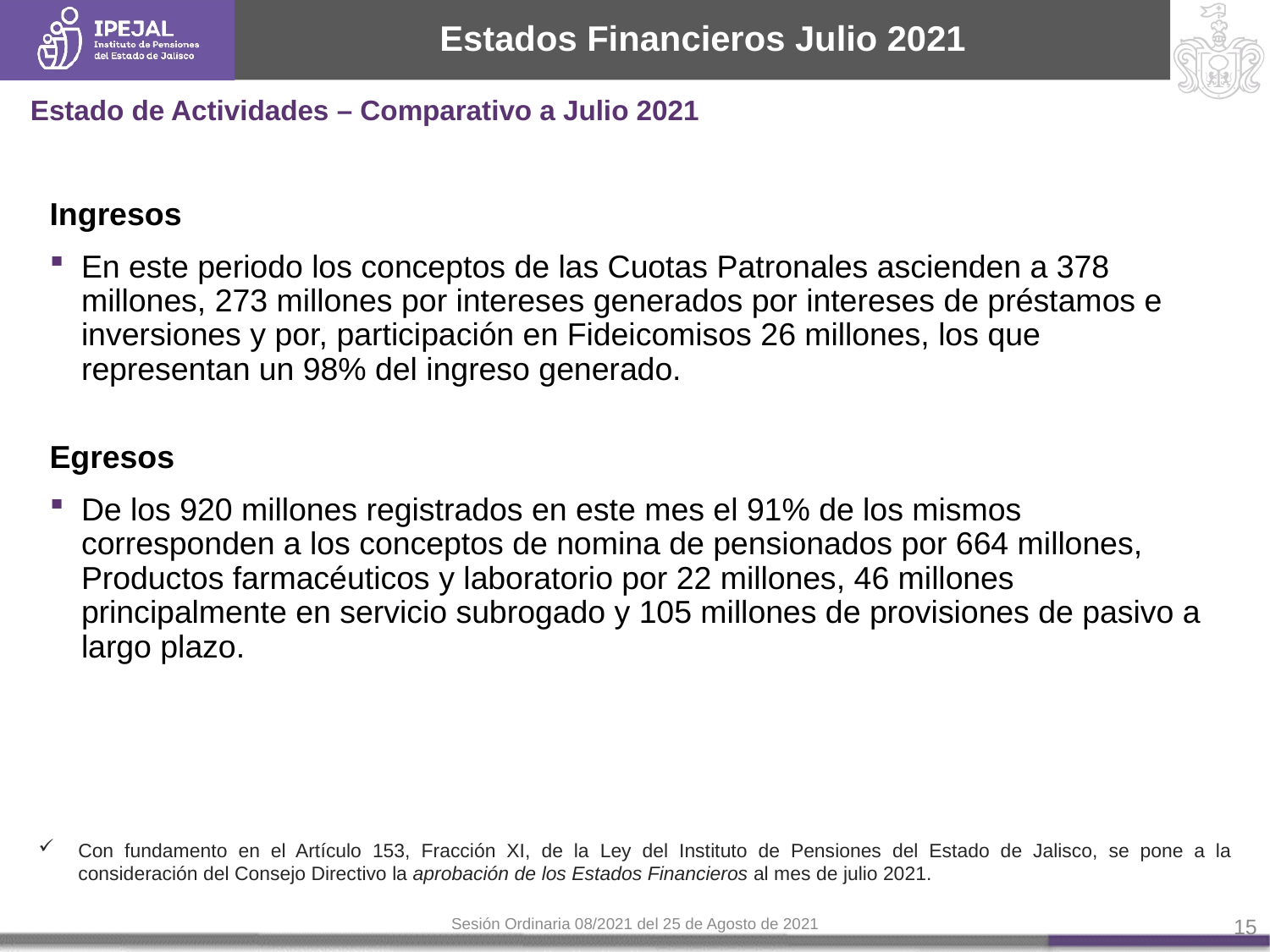

Estados Financieros Julio 2021
Estado de Actividades – Comparativo a Julio 2021
Ingresos
En este periodo los conceptos de las Cuotas Patronales ascienden a 378 millones, 273 millones por intereses generados por intereses de préstamos e inversiones y por, participación en Fideicomisos 26 millones, los que representan un 98% del ingreso generado.

Egresos
De los 920 millones registrados en este mes el 91% de los mismos corresponden a los conceptos de nomina de pensionados por 664 millones, Productos farmacéuticos y laboratorio por 22 millones, 46 millones principalmente en servicio subrogado y 105 millones de provisiones de pasivo a largo plazo.
Con fundamento en el Artículo 153, Fracción XI, de la Ley del Instituto de Pensiones del Estado de Jalisco, se pone a la consideración del Consejo Directivo la aprobación de los Estados Financieros al mes de julio 2021.
Sesión Ordinaria 08/2021 del 25 de Agosto de 2021
15